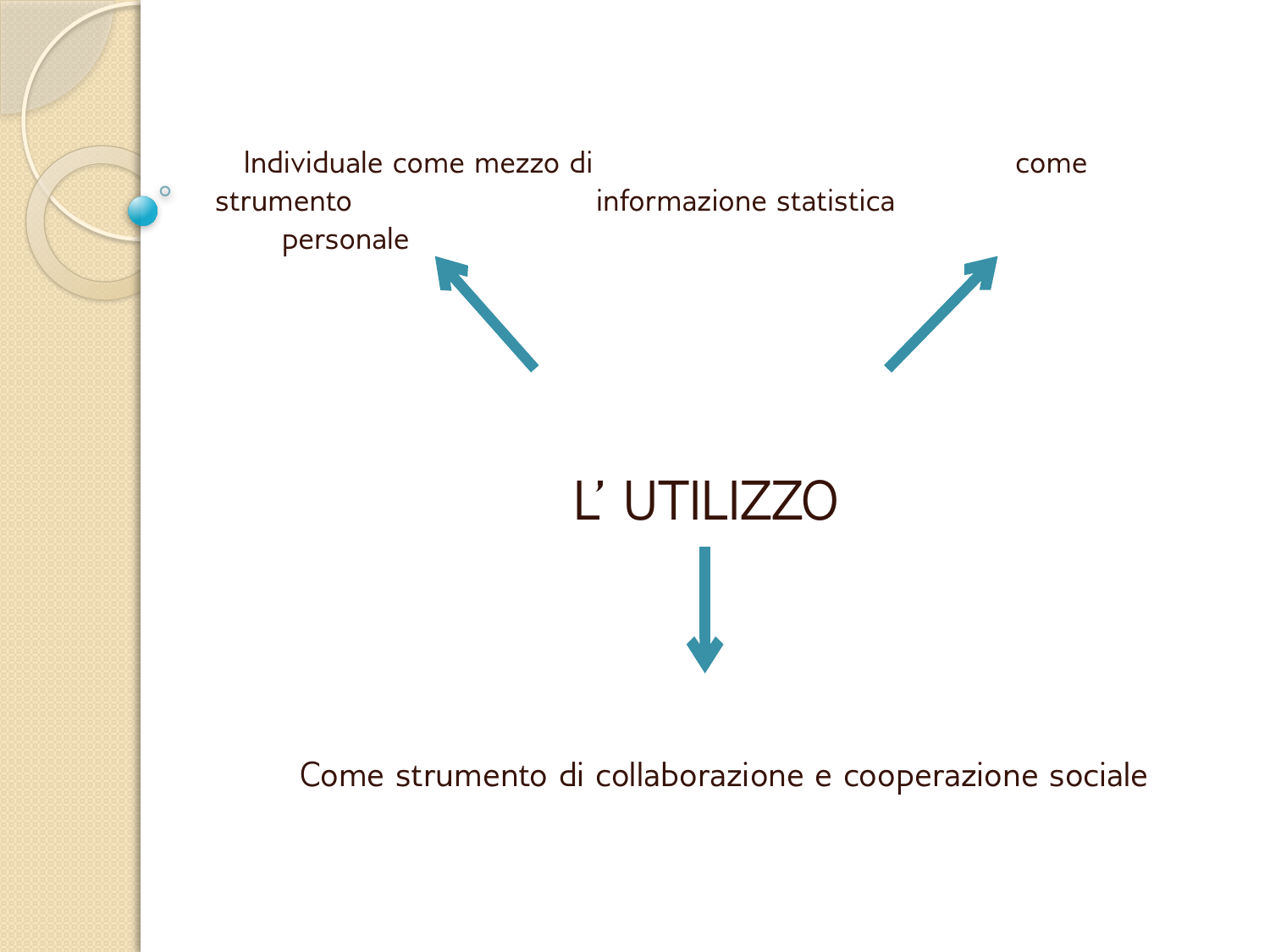

Individuale come mezzo di 			    come strumento                    	informazione statistica	                                personale

L’ UTILIZZO

        Come strumento di collaborazione e cooperazione sociale